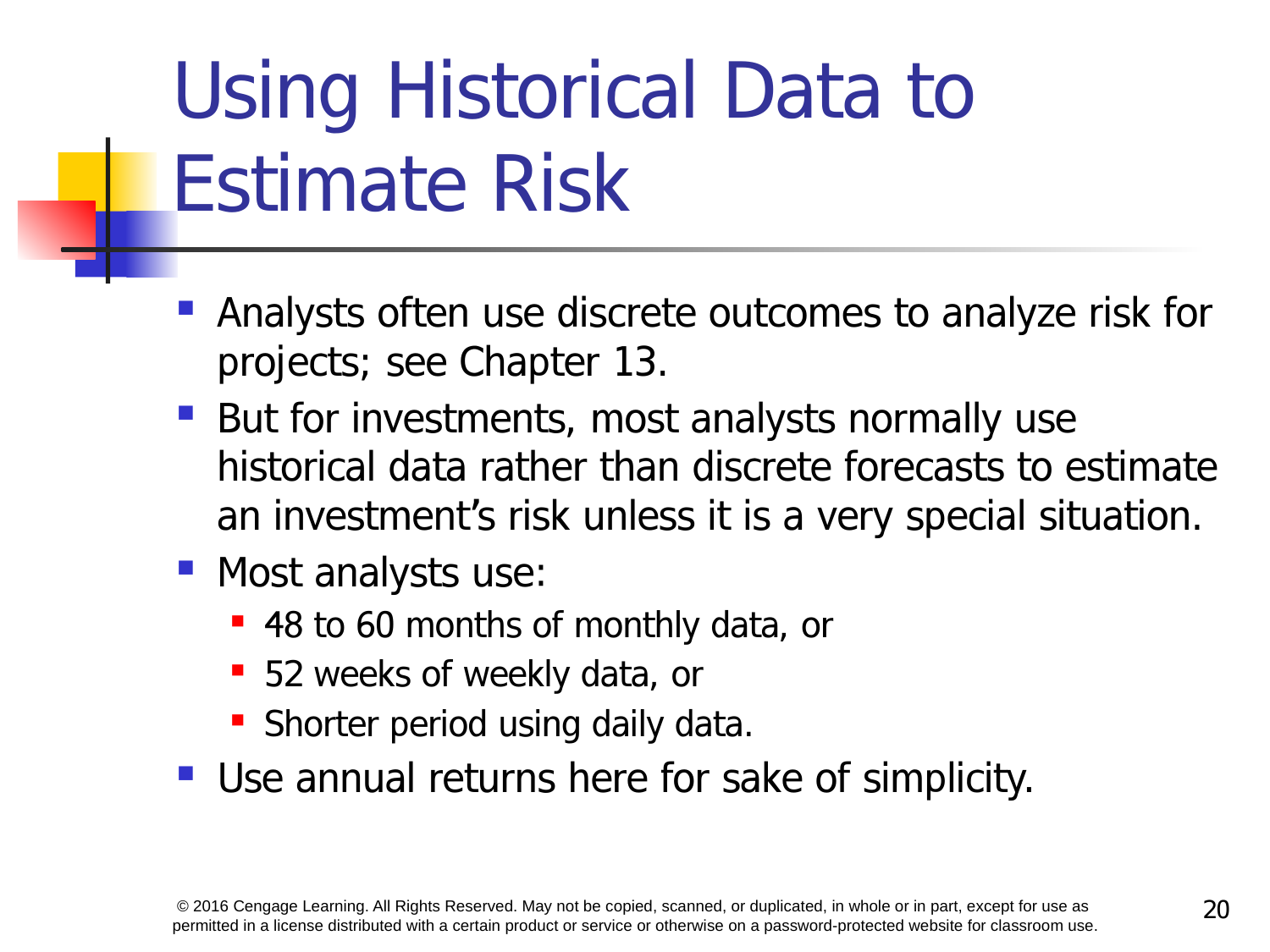

# Using Historical Data to Estimate Risk
Analysts often use discrete outcomes to analyze risk for projects; see Chapter 13.
But for investments, most analysts normally use historical data rather than discrete forecasts to estimate an investment’s risk unless it is a very special situation.
Most analysts use:
48 to 60 months of monthly data, or
52 weeks of weekly data, or
Shorter period using daily data.
Use annual returns here for sake of simplicity.

20